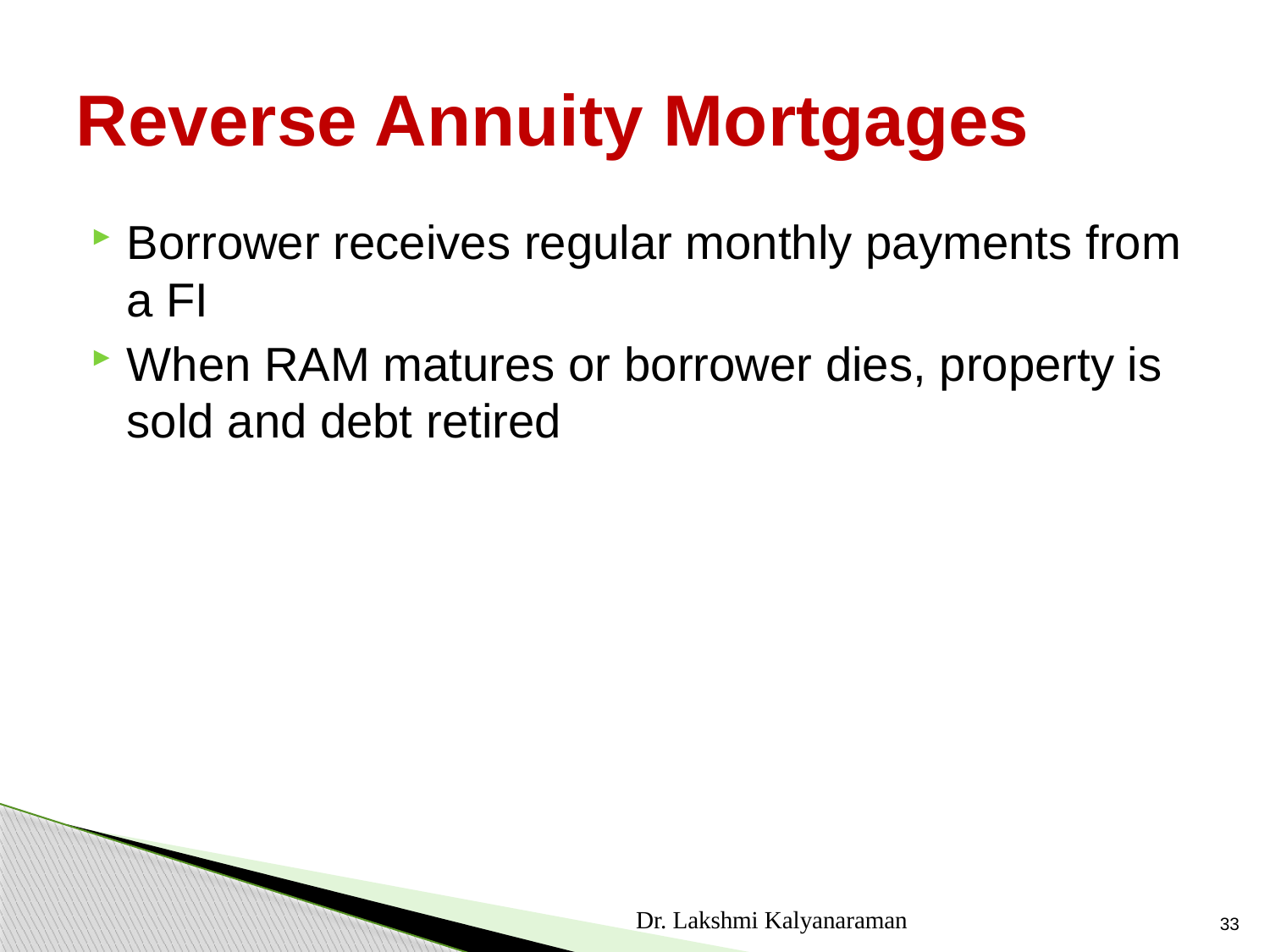

# Reverse Annuity Mortgages
Borrower receives regular monthly payments from a FI
When RAM matures or borrower dies, property is sold and debt retired
Dr. Lakshmi Kalyanaraman
33